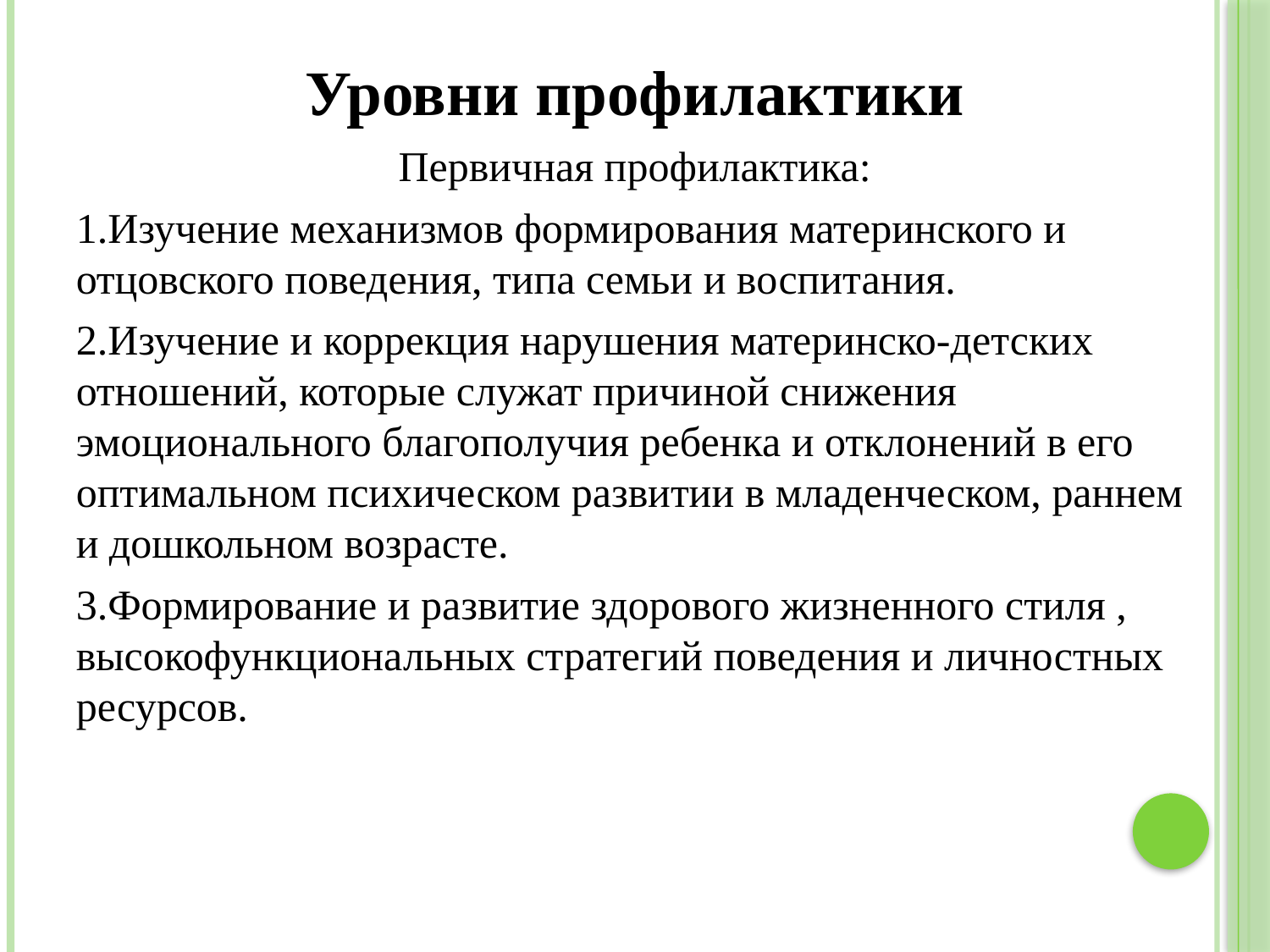

Уровни профилактики
Первичная профилактика:
1.Изучение механизмов формирования материнского и отцовского поведения, типа семьи и воспитания.
2.Изучение и коррекция нарушения материнско-детских отношений, которые служат причиной снижения эмоционального благополучия ребенка и отклонений в его оптимальном психическом развитии в младенческом, раннем и дошкольном возрасте.
3.Формирование и развитие здорового жизненного стиля , высокофункциональных стратегий поведения и личностных ресурсов.